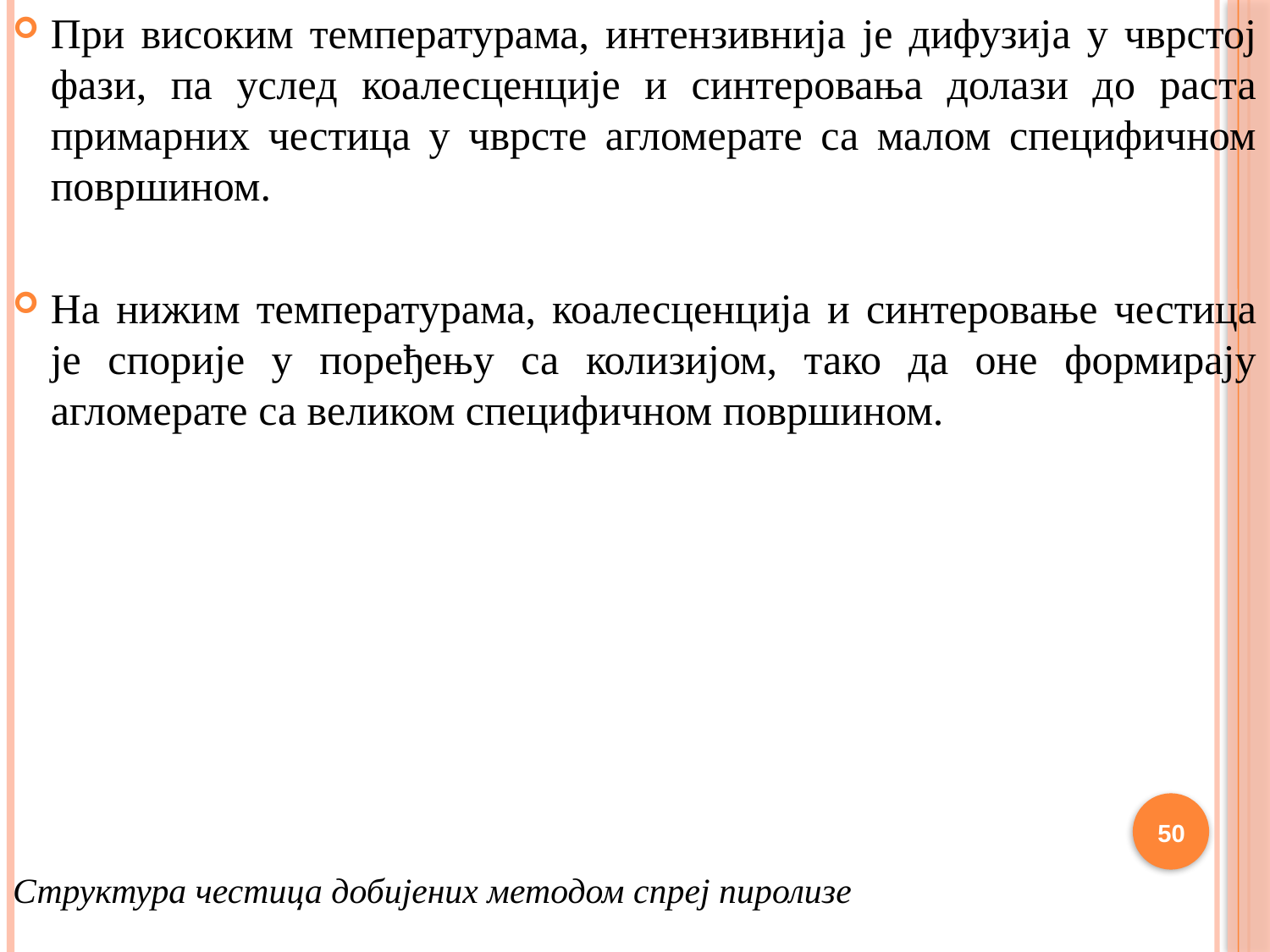

При високим температурама, интензивнија је дифузија у чврстој фази, па услед коалесценције и синтеровања долази до раста примарних честица у чврсте агломерате са малом специфичном површином.

На нижим температурама, коалесценција и синтеровање честица је спорије у поређењу са колизијом, тако да оне формирају агломерате са великом специфичном површином.

Структура честица добијених методом спреј пиролизе

50